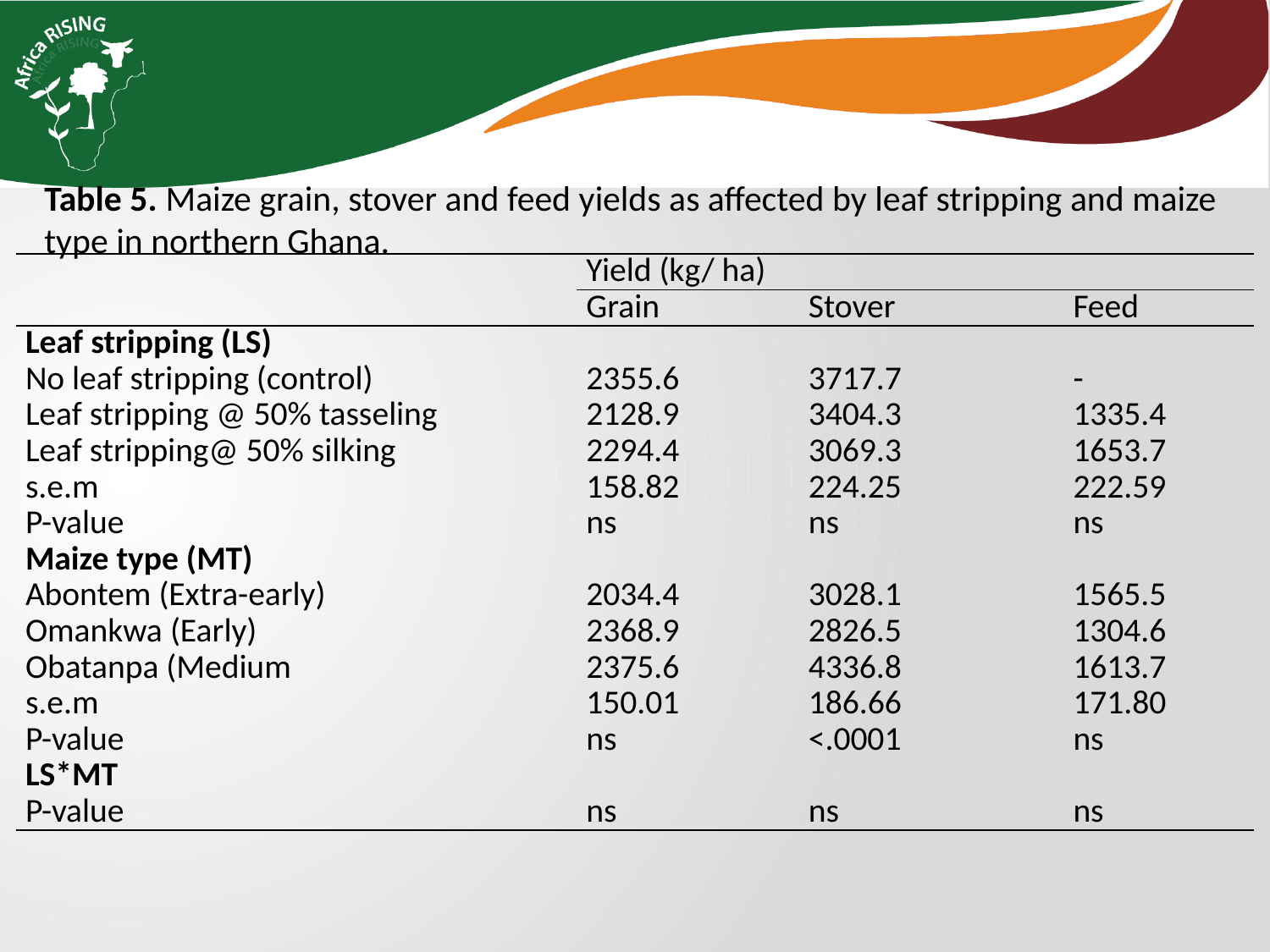

Table 5. Maize grain, stover and feed yields as affected by leaf stripping and maize type in northern Ghana.
|  | Yield (kg/ ha) |  |  |
| --- | --- | --- | --- |
|  | Grain | Stover | Feed |
| Leaf stripping (LS) |  |  |  |
| No leaf stripping (control) | 2355.6 | 3717.7 | - |
| Leaf stripping @ 50% tasseling | 2128.9 | 3404.3 | 1335.4 |
| Leaf stripping@ 50% silking | 2294.4 | 3069.3 | 1653.7 |
| s.e.m | 158.82 | 224.25 | 222.59 |
| P-value | ns | ns | ns |
| Maize type (MT) |  |  |  |
| Abontem (Extra-early) | 2034.4 | 3028.1 | 1565.5 |
| Omankwa (Early) | 2368.9 | 2826.5 | 1304.6 |
| Obatanpa (Medium | 2375.6 | 4336.8 | 1613.7 |
| s.e.m | 150.01 | 186.66 | 171.80 |
| P-value | ns | <.0001 | ns |
| LS\*MT |  |  |  |
| P-value | ns | ns | ns |